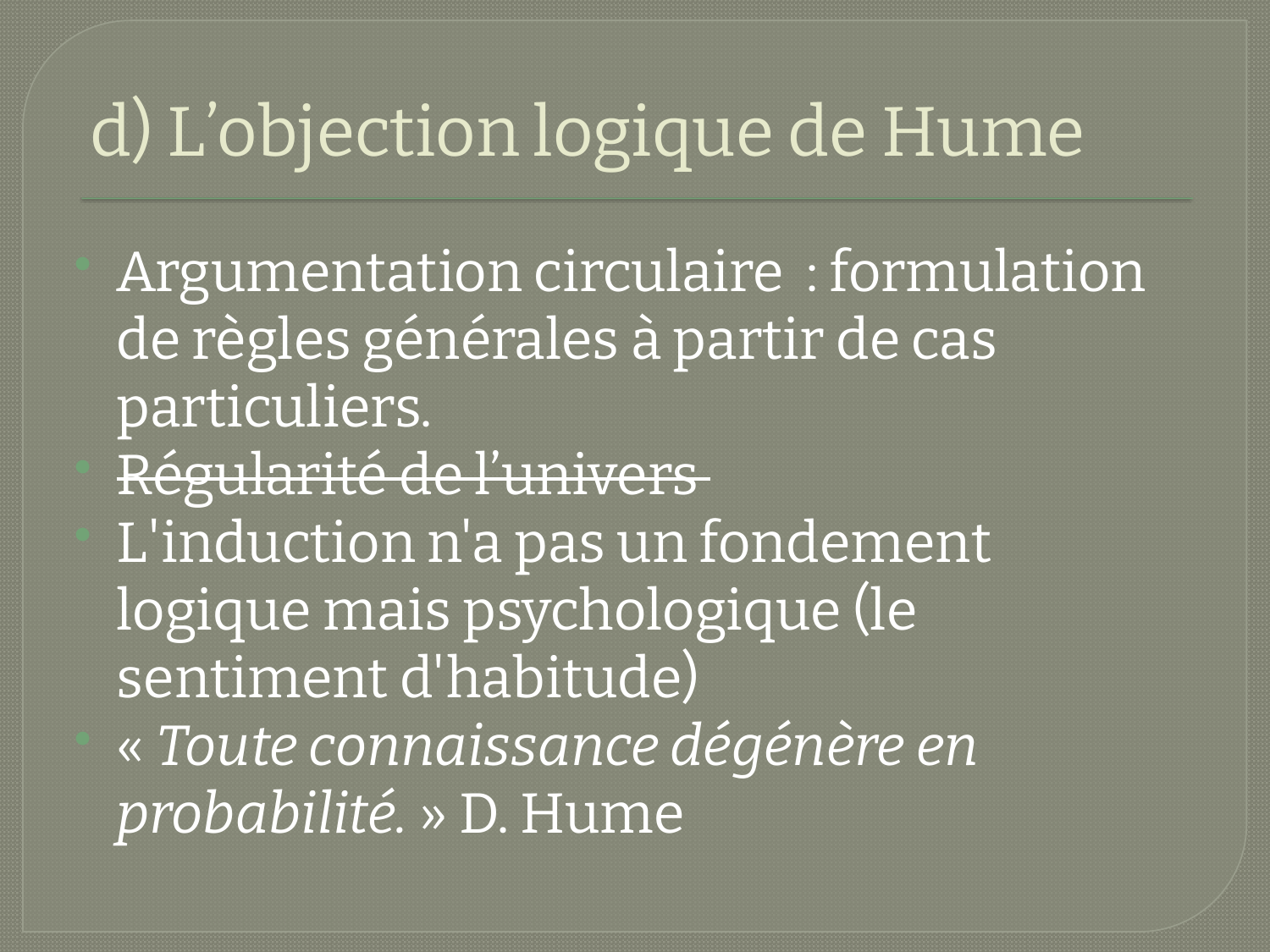

# d) L’objection logique de Hume
Argumentation circulaire  : formulation de règles générales à partir de cas particuliers.
Régularité de l’univers
L'induction n'a pas un fondement logique mais psychologique (le sentiment d'habitude)
« Toute connaissance dégénère en probabilité. » D. Hume